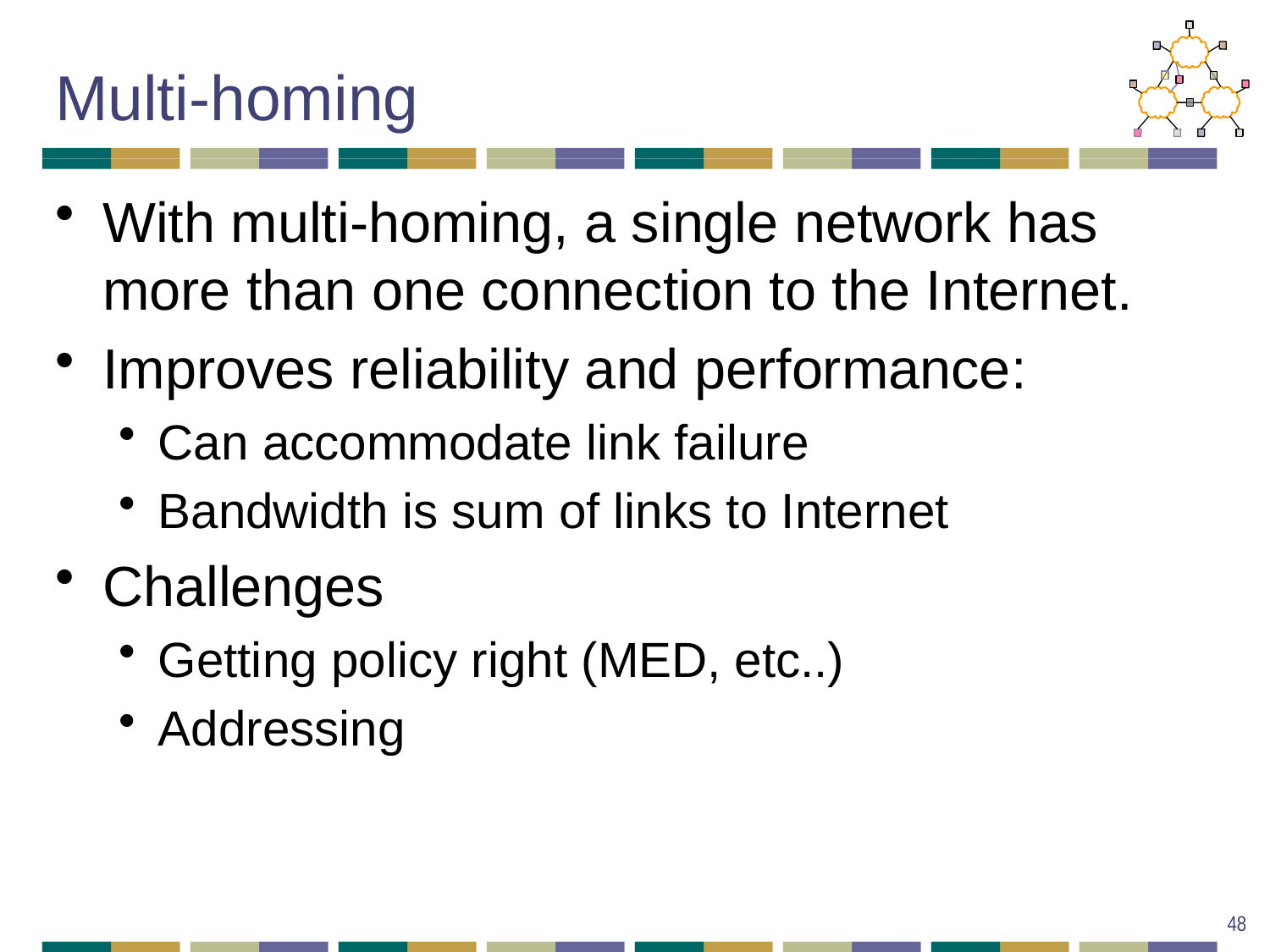

# Multi-homing
With multi-homing, a single network has more than one connection to the Internet.
Improves reliability and performance:
Can accommodate link failure
Bandwidth is sum of links to Internet
Challenges
Getting policy right (MED, etc..)
Addressing
48